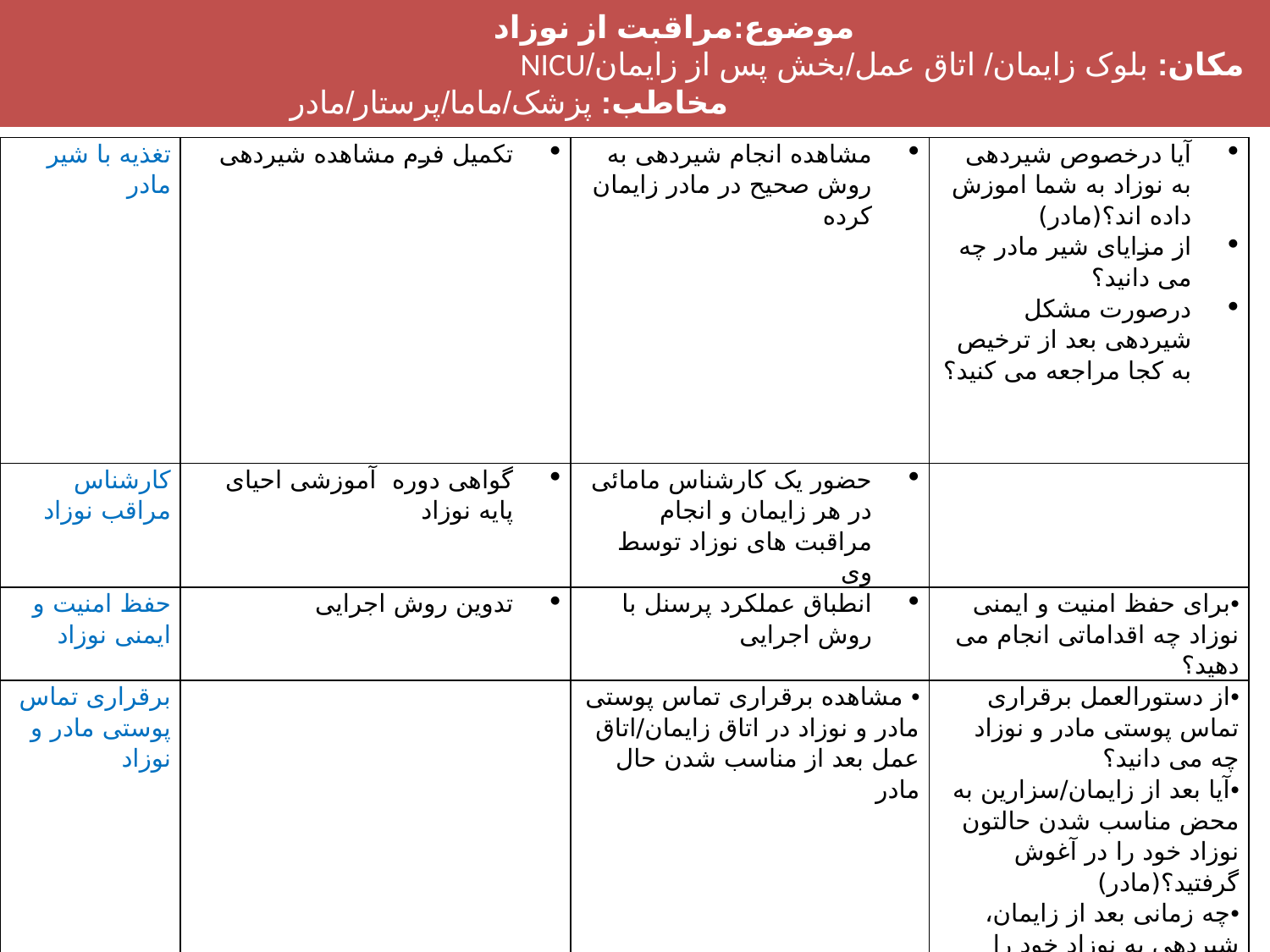

# موضوع:مراقبت از نوزاد مکان: بلوک زایمان/ اتاق عمل/بخش پس از زایمان/NICU                                                                                        مخاطب: پزشک/ماما/پرستار/مادر
| تغذیه با شیر مادر | تکمیل فرم مشاهده شیردهی | مشاهده انجام شیردهی به روش صحیح در مادر زایمان کرده | آیا درخصوص شیردهی به نوزاد به شما اموزش داده اند؟(مادر) از مزایای شیر مادر چه می دانید؟ درصورت مشکل شیردهی بعد از ترخیص به کجا مراجعه می کنید؟ |
| --- | --- | --- | --- |
| کارشناس مراقب نوزاد | گواهی دوره آموزشی احیای پایه نوزاد | حضور یک کارشناس مامائی در هر زایمان و انجام مراقبت های نوزاد توسط وی |  |
| حفظ امنیت و ایمنی نوزاد | تدوین روش اجرایی | انطباق عملکرد پرسنل با روش اجرایی | برای حفظ امنیت و ایمنی نوزاد چه اقداماتی انجام می دهید؟ |
| برقراری تماس پوستی مادر و نوزاد |  | مشاهده برقراری تماس پوستی مادر و نوزاد در اتاق زایمان/اتاق عمل بعد از مناسب شدن حال مادر | از دستورالعمل برقراری تماس پوستی مادر و نوزاد چه می دانید؟ آیا بعد از زایمان/سزارین به محض مناسب شدن حالتون نوزاد خود را در آغوش گرفتید؟(مادر) چه زمانی بعد از زایمان، شیردهی به نوزاد خود را شروع کرده اید؟ |